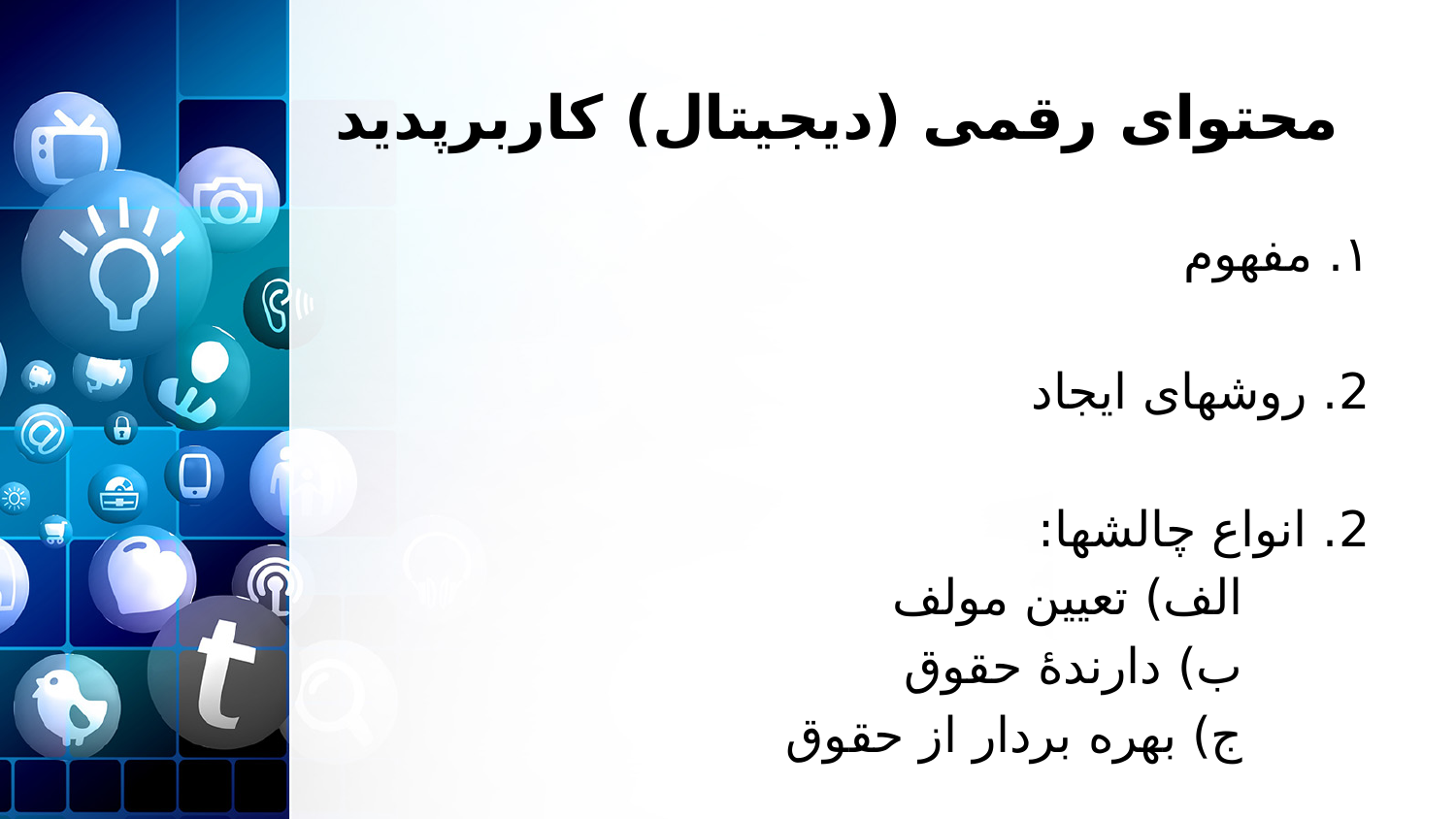

# محتوای رقمی (دیجیتال) کاربرپدید
۱. مفهوم

2. روشهای ایجاد

2. انواع چالشها:
			الف) تعیین مولف
			ب) دارندۀ حقوق
			ج) بهره بردار از حقوق